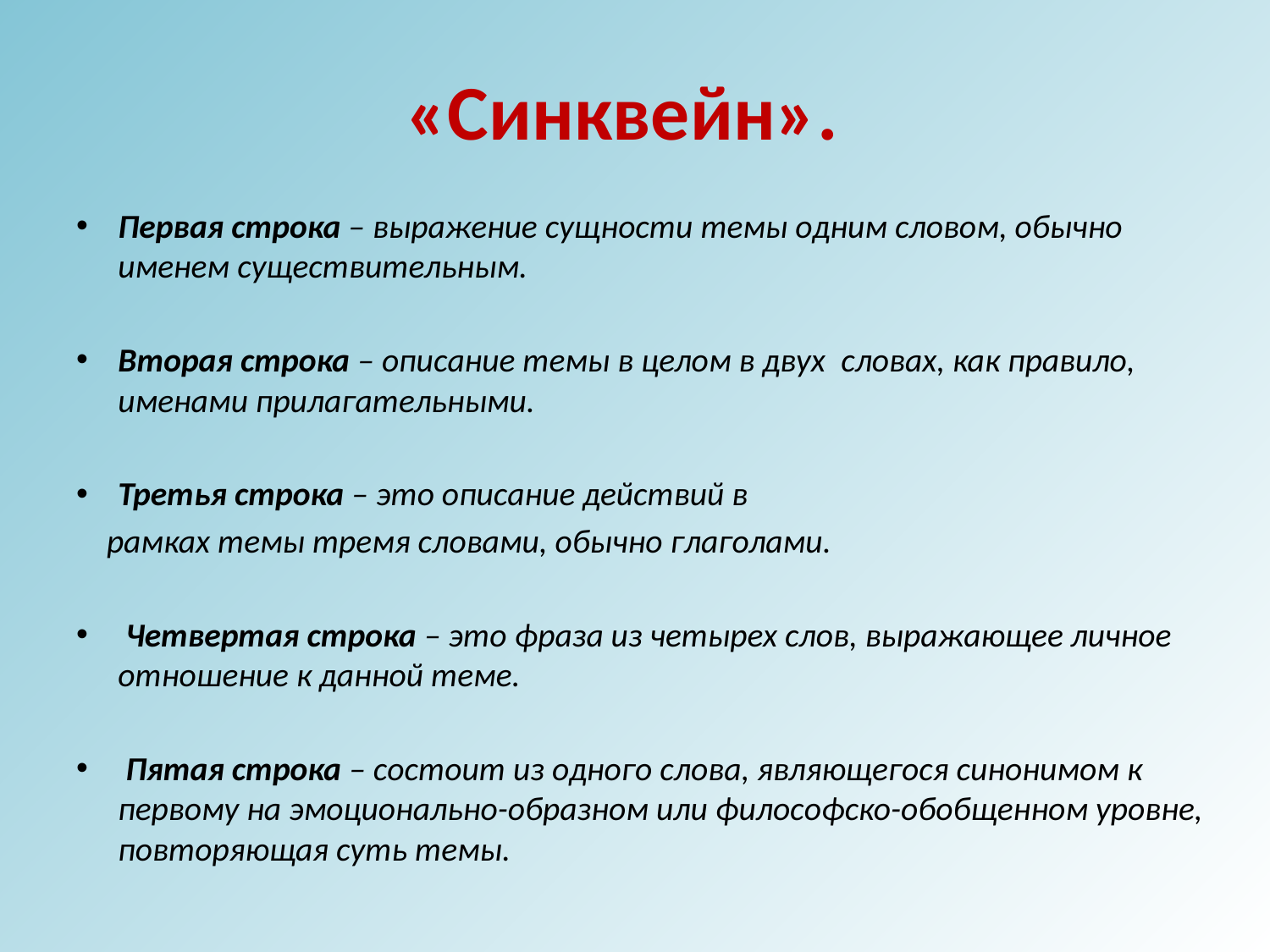

# «Синквейн».
Первая строка – выражение сущности темы одним словом, обычно именем существительным.

Вторая строка – описание темы в целом в двух  словах, как правило, именами прилагательными.

Третья строка – это описание действий в
    рамках темы тремя словами, обычно глаголами.

 Четвертая строка – это фраза из четырех слов, выражающее личное отношение к данной теме.

 Пятая строка – состоит из одного слова, являющегося синонимом к первому на эмоционально-образном или философско-обобщенном уровне, повторяющая суть темы.